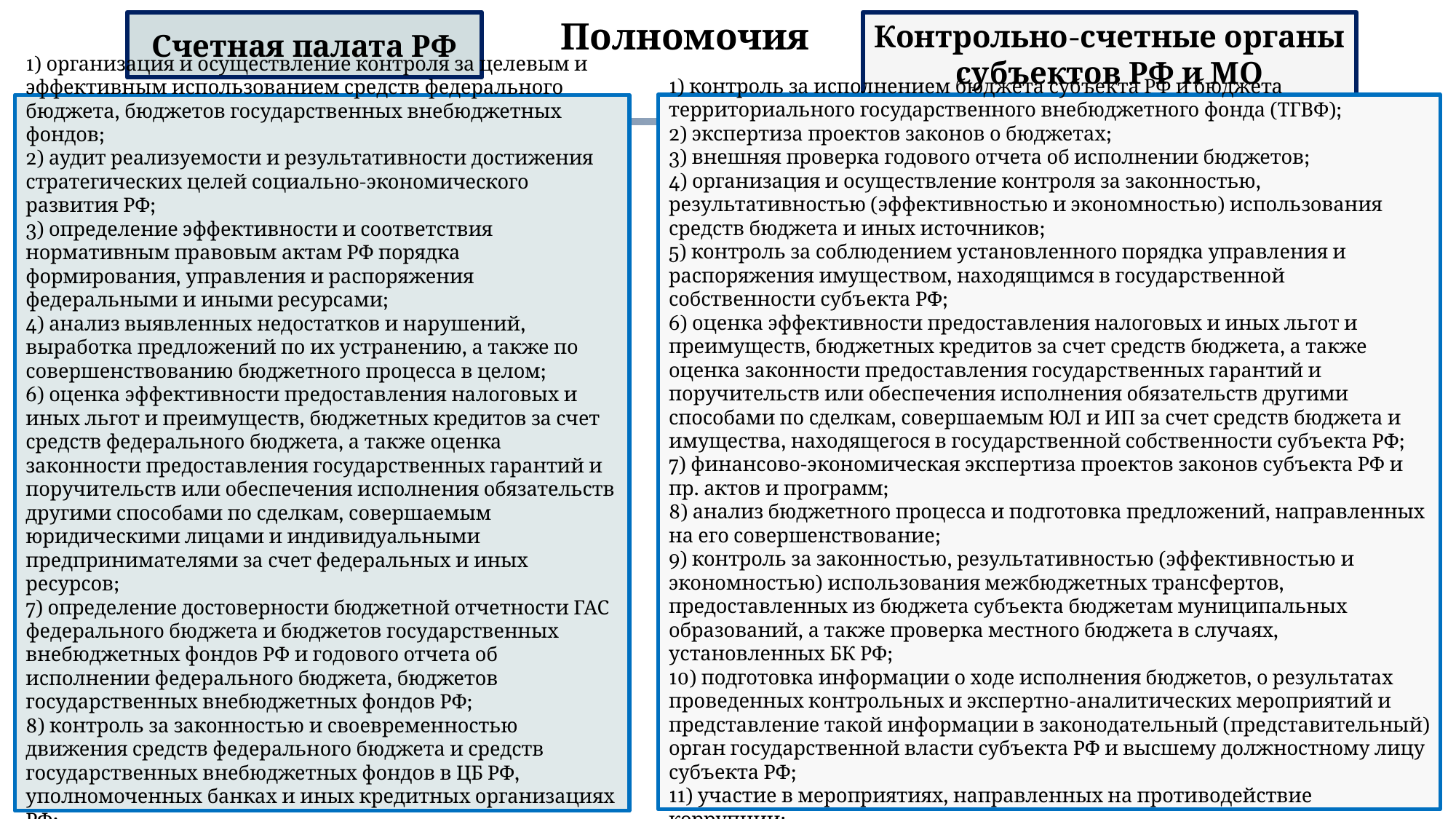

Полномочия
Счетная палата РФ
Контрольно-счетные органы субъектов РФ и МО
1) организация и осуществление контроля за целевым и эффективным использованием средств федерального бюджета, бюджетов государственных внебюджетных фондов;
2) аудит реализуемости и результативности достижения стратегических целей социально-экономического развития РФ;
3) определение эффективности и соответствия нормативным правовым актам РФ порядка формирования, управления и распоряжения федеральными и иными ресурсами;
4) анализ выявленных недостатков и нарушений, выработка предложений по их устранению, а также по совершенствованию бюджетного процесса в целом;
6) оценка эффективности предоставления налоговых и иных льгот и преимуществ, бюджетных кредитов за счет средств федерального бюджета, а также оценка законности предоставления государственных гарантий и поручительств или обеспечения исполнения обязательств другими способами по сделкам, совершаемым юридическими лицами и индивидуальными предпринимателями за счет федеральных и иных ресурсов;
7) определение достоверности бюджетной отчетности ГАС федерального бюджета и бюджетов государственных внебюджетных фондов РФ и годового отчета об исполнении федерального бюджета, бюджетов государственных внебюджетных фондов РФ;
8) контроль за законностью и своевременностью движения средств федерального бюджета и средств государственных внебюджетных фондов в ЦБ РФ, уполномоченных банках и иных кредитных организациях РФ;
9) обеспечение мер по противодействию коррупции.
1) контроль за исполнением бюджета субъекта РФ и бюджета территориального государственного внебюджетного фонда (ТГВФ);
2) экспертиза проектов законов о бюджетах;
3) внешняя проверка годового отчета об исполнении бюджетов;
4) организация и осуществление контроля за законностью, результативностью (эффективностью и экономностью) использования средств бюджета и иных источников;
5) контроль за соблюдением установленного порядка управления и распоряжения имуществом, находящимся в государственной собственности субъекта РФ;
6) оценка эффективности предоставления налоговых и иных льгот и преимуществ, бюджетных кредитов за счет средств бюджета, а также оценка законности предоставления государственных гарантий и поручительств или обеспечения исполнения обязательств другими способами по сделкам, совершаемым ЮЛ и ИП за счет средств бюджета и имущества, находящегося в государственной собственности субъекта РФ;
7) финансово-экономическая экспертиза проектов законов субъекта РФ и пр. актов и программ;
8) анализ бюджетного процесса и подготовка предложений, направленных на его совершенствование;
9) контроль за законностью, результативностью (эффективностью и экономностью) использования межбюджетных трансфертов, предоставленных из бюджета субъекта бюджетам муниципальных образований, а также проверка местного бюджета в случаях, установленных БК РФ;
10) подготовка информации о ходе исполнения бюджетов, о результатах проведенных контрольных и экспертно-аналитических мероприятий и представление такой информации в законодательный (представительный) орган государственной власти субъекта РФ и высшему должностному лицу субъекта РФ;
11) участие в мероприятиях, направленных на противодействие коррупции;